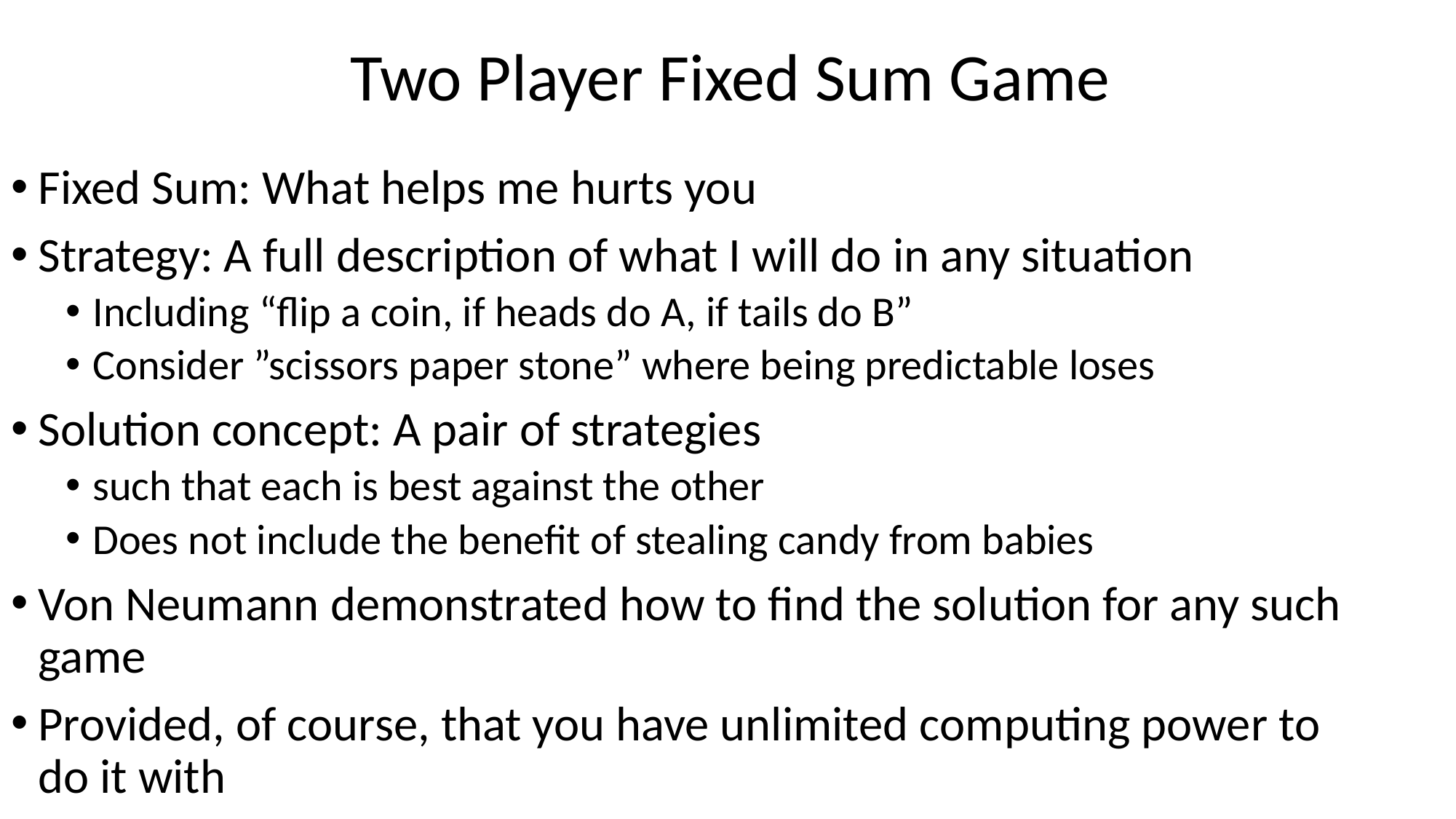

# Two Player Fixed Sum Game
Fixed Sum: What helps me hurts you
Strategy: A full description of what I will do in any situation
Including “flip a coin, if heads do A, if tails do B”
Consider ”scissors paper stone” where being predictable loses
Solution concept: A pair of strategies
such that each is best against the other
Does not include the benefit of stealing candy from babies
Von Neumann demonstrated how to find the solution for any such game
Provided, of course, that you have unlimited computing power to do it with